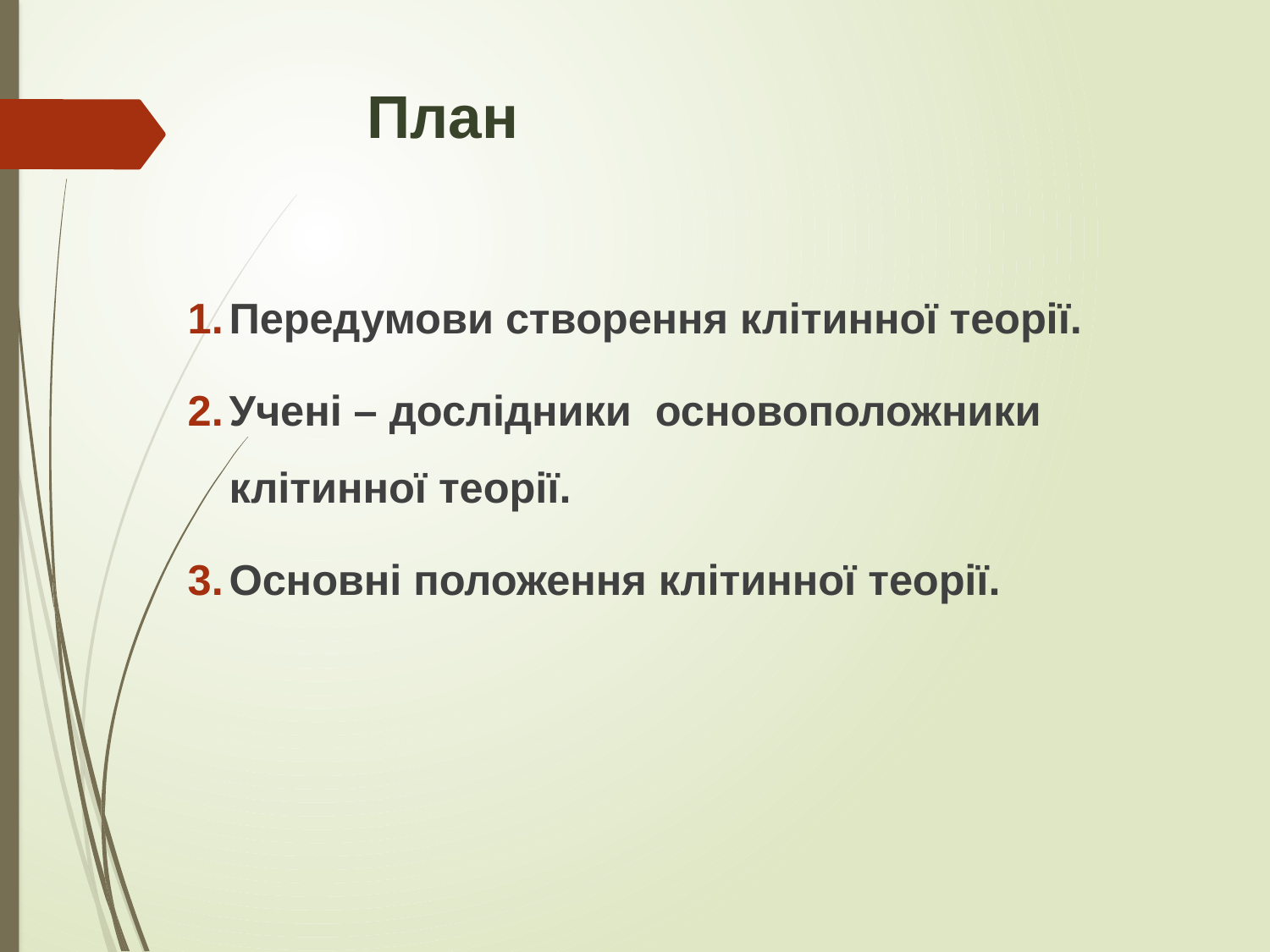

# План
Передумови створення клітинної теорії.
Учені – дослідники  основоположники клітинної теорії.
Основні положення клітинної теорії.